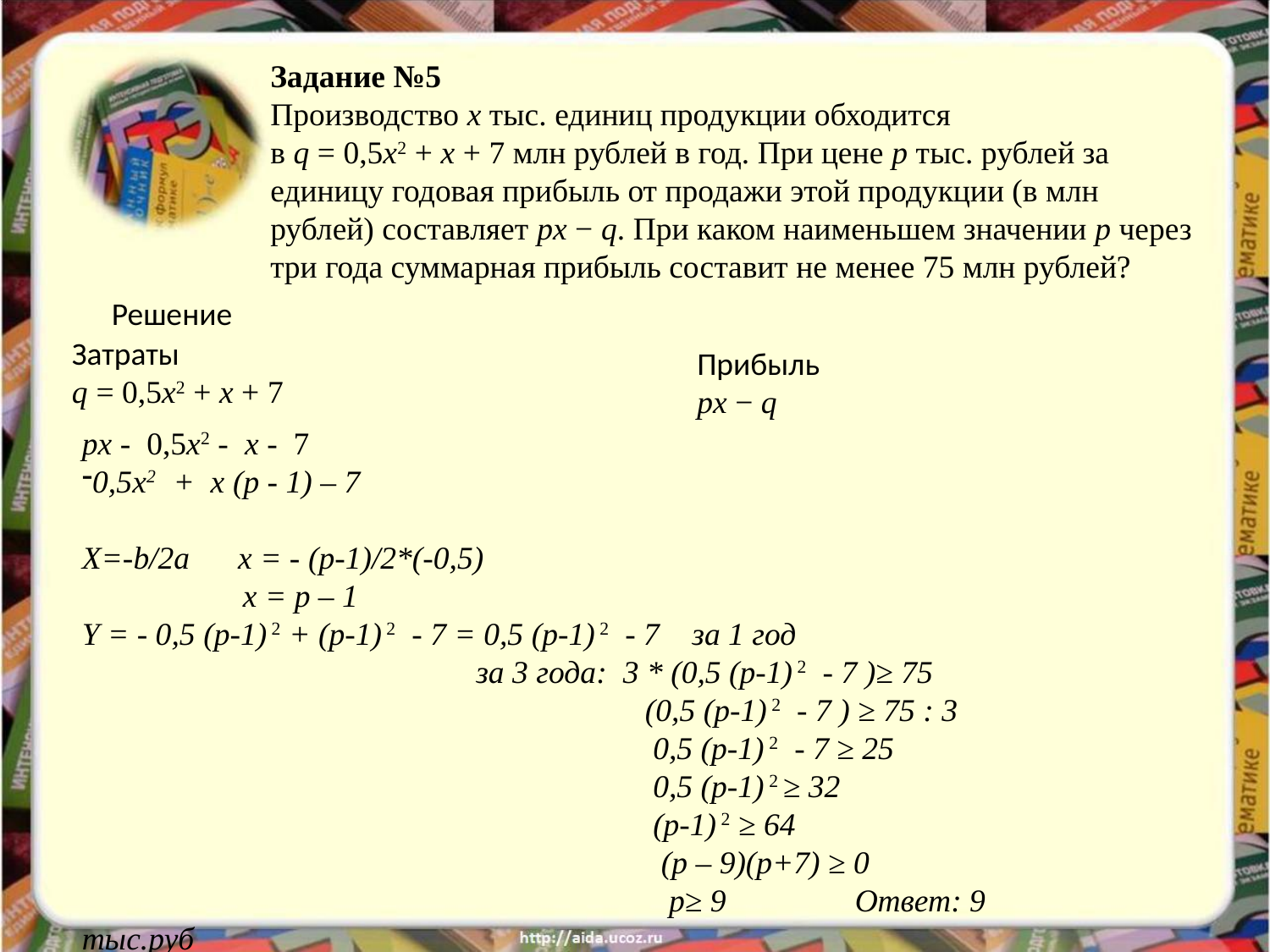

Задание №5
Производство x тыс. единиц продукции обходится в q = 0,5x2 + x + 7 млн рублей в год. При цене p тыс. рублей за единицу годовая прибыль от продажи этой продукции (в млн рублей) составляет px − q. При каком наименьшем значении p через три года суммарная прибыль составит не менее 75 млн рублей?
Решение
Затраты
q = 0,5x2 + x + 7

Прибыль
px − q

px -  0,5x2 -  x -  7
0,5x2   +  x (p - 1) – 7

X=-b/2a      x = - (p-1)/2*(-0,5)
                    x = p – 1
Y = - 0,5 (p-1) 2 + (p-1) 2  - 7 = 0,5 (p-1) 2  - 7    за 1 год
                                                 за 3 года:  3 * (0,5 (p-1) 2  - 7 )≥ 75
                                                                      (0,5 (p-1) 2  - 7 ) ≥ 75 : 3
                                                                       0,5 (p-1) 2  - 7 ≥ 25
                                                                       0,5 (p-1) 2 ≥ 32
                                                                       (p-1) 2 ≥ 64
                                                                        (p – 9)(p+7) ≥ 0
                                                                         p≥ 9                Ответ: 9  тыс.руб